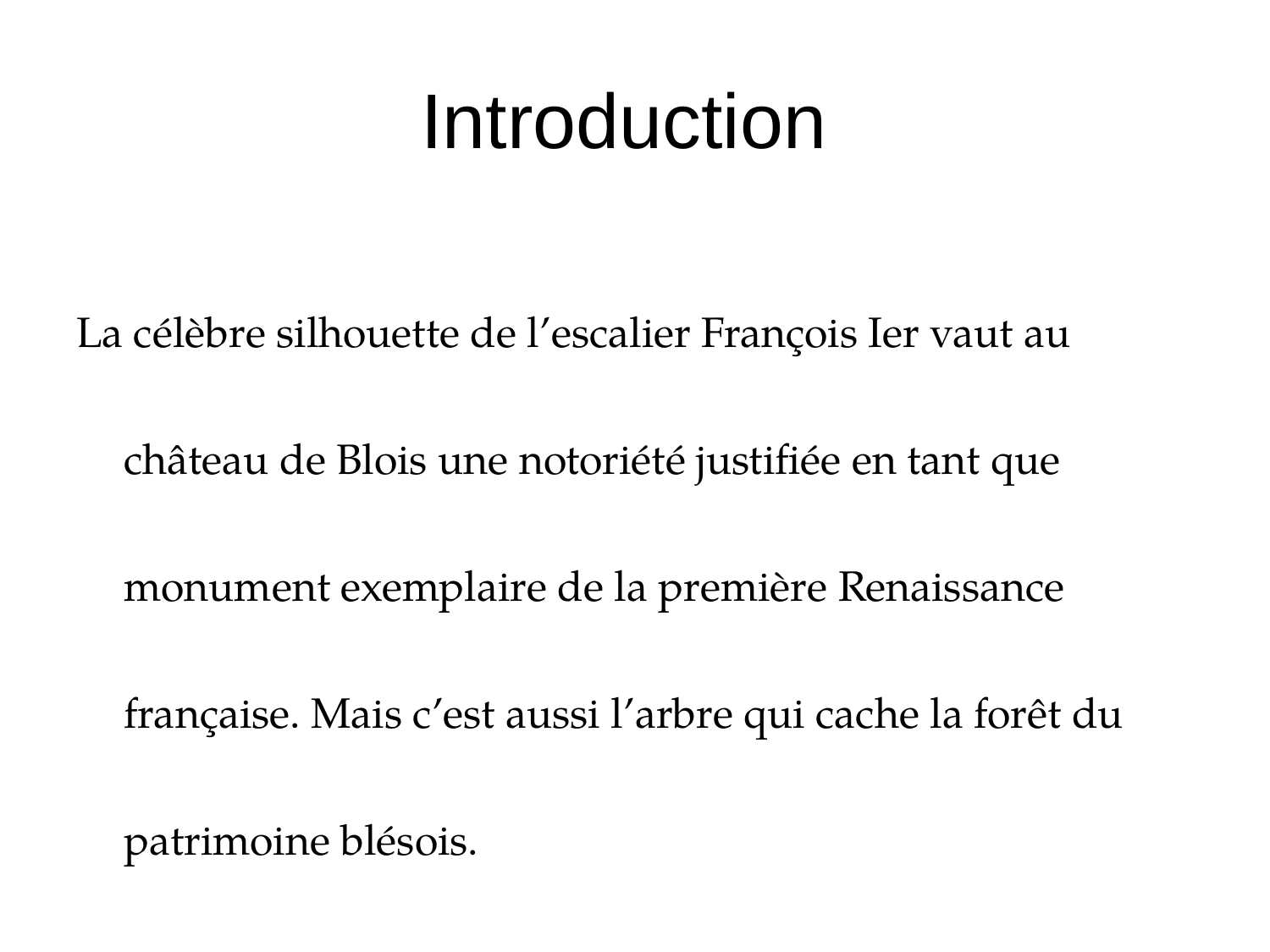

# Introduction
La célèbre silhouette de l’escalier François Ier vaut au château de Blois une notoriété justifiée en tant que monument exemplaire de la première Renaissance française. Mais c’est aussi l’arbre qui cache la forêt du patrimoine blésois.